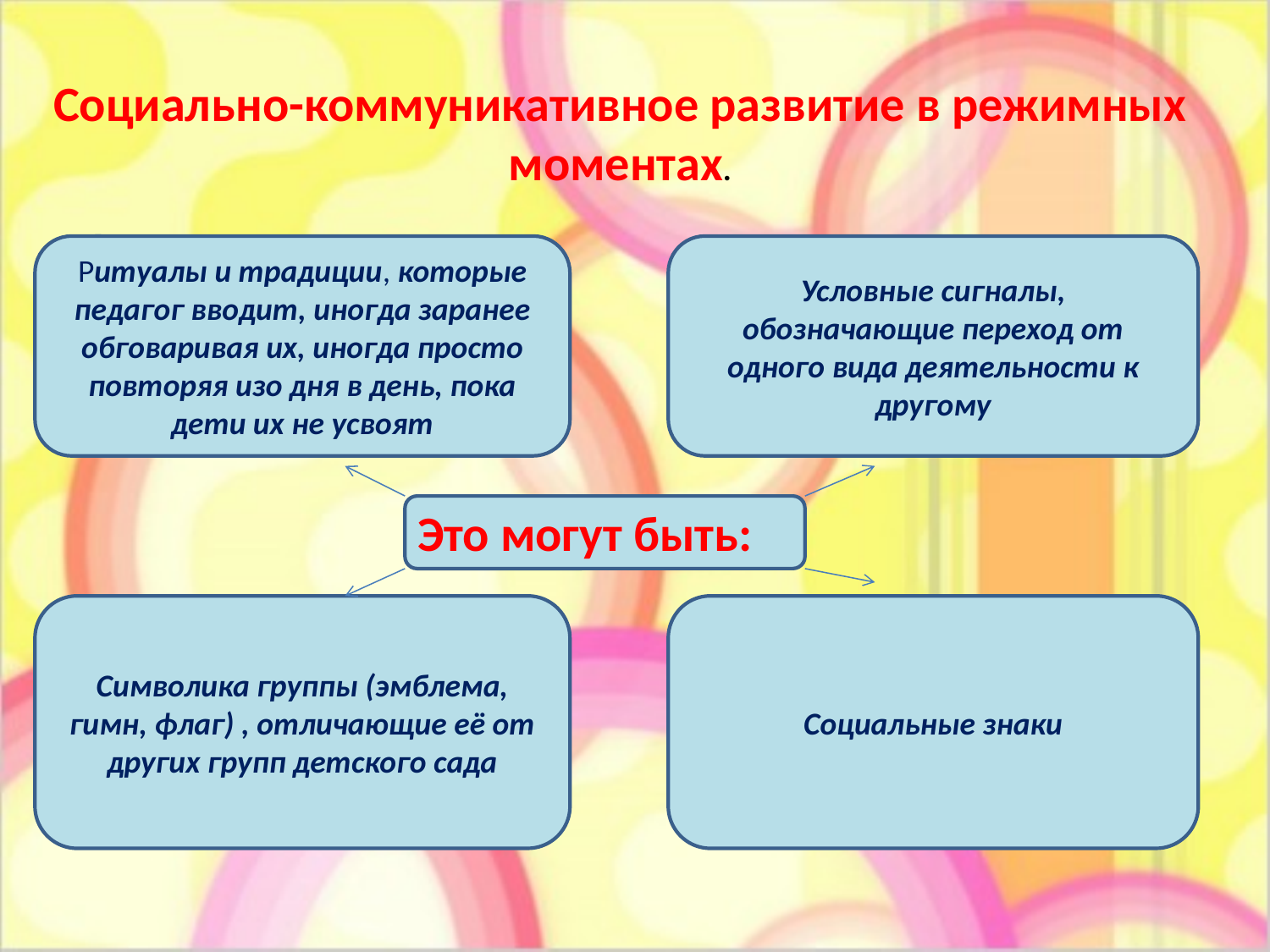

Социально-коммуникативное развитие в режимных моментах.
Ритуалы и традиции, которые педагог вводит, иногда заранее обговаривая их, иногда просто повторяя изо дня в день, пока дети их не усвоят

Условные сигналы, обозначающие переход от одного вида деятельности к другому

Это могут быть:
Символика группы (эмблема, гимн, флаг) , отличающие её от других групп детского сада
Социальные знаки